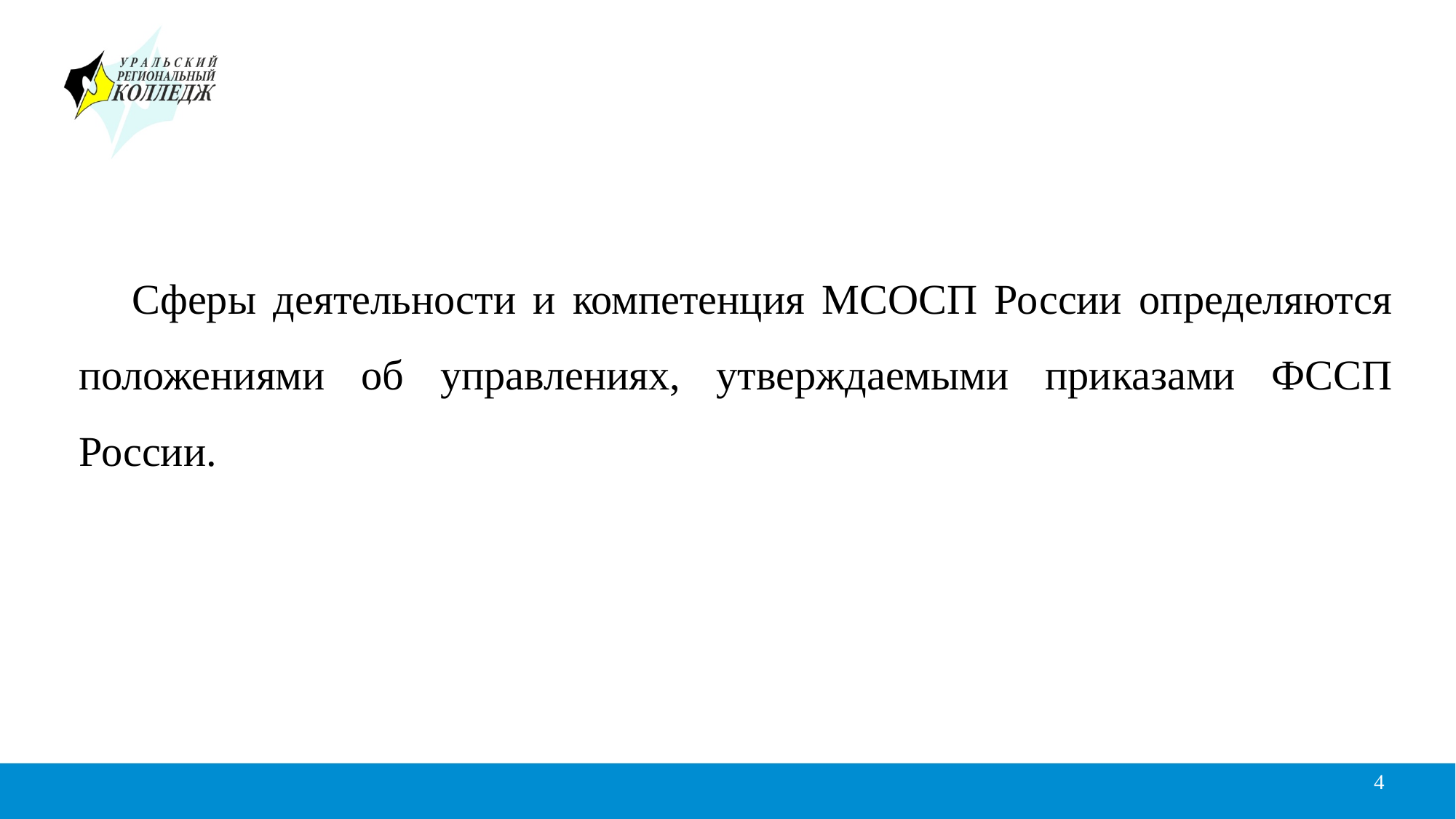

Сферы деятельности и компетенция МСОСП России определяются положениями об управлениях, утверждаемыми приказами ФССП России.

4